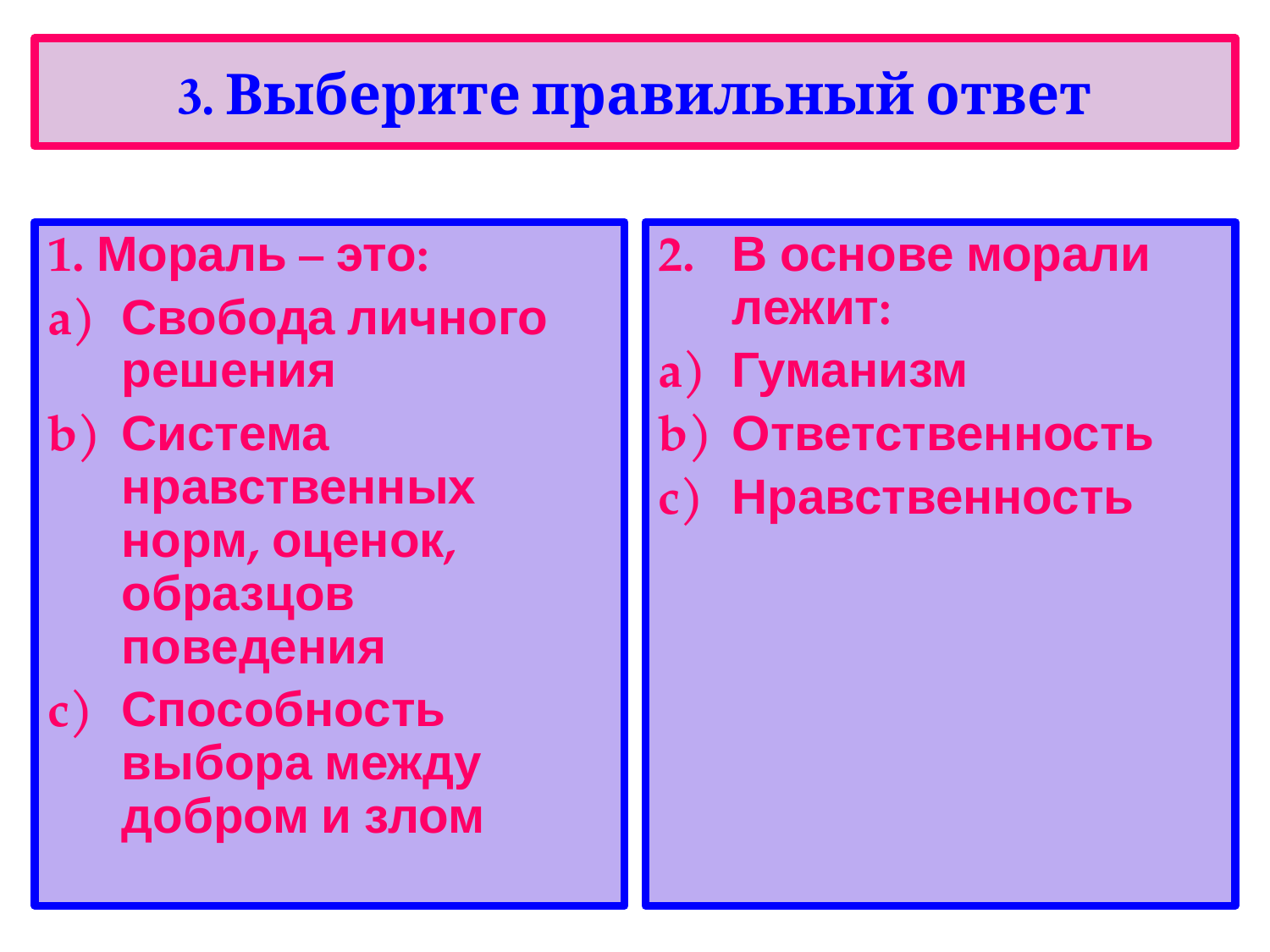

# 3. Выберите правильный ответ
1. Мораль – это:
Свобода личного решения
Система нравственных норм, оценок, образцов поведения
Способность выбора между добром и злом
В основе морали лежит:
Гуманизм
Ответственность
Нравственность